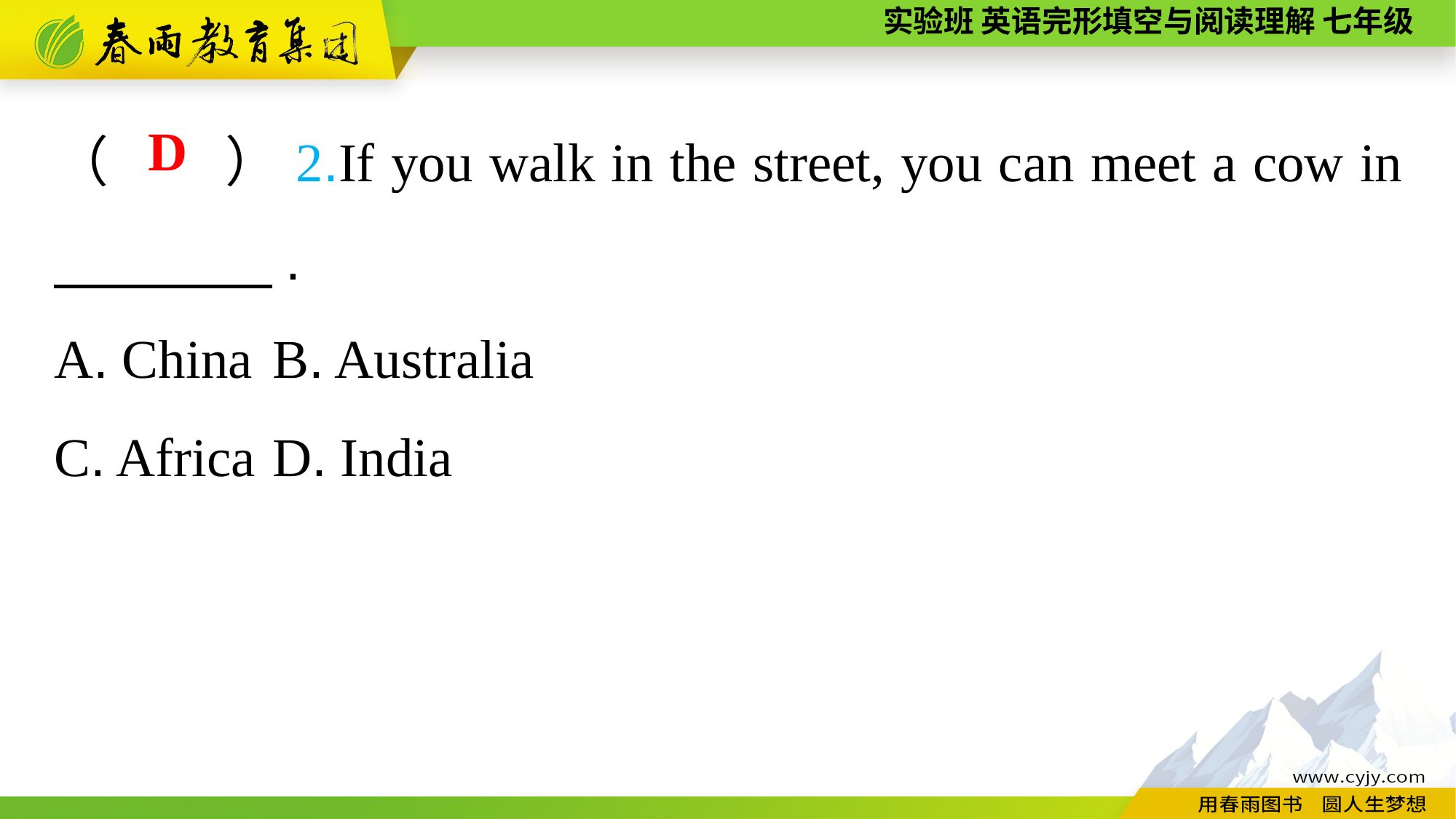

（　　）2.If you walk in the street, you can meet a cow in 　　　　.
A. China	B. Australia
C. Africa	D. India
D